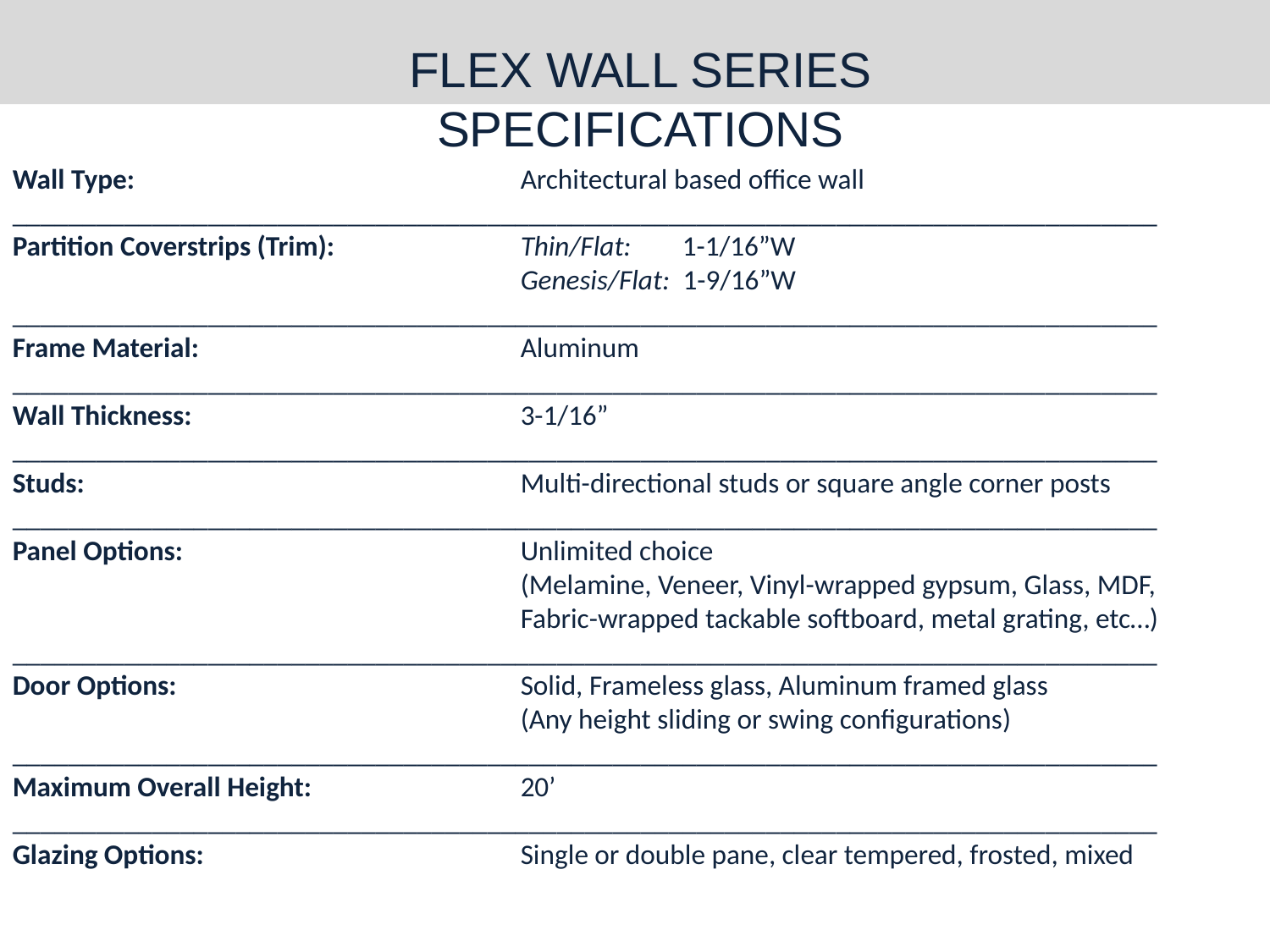

FLEX WALL SERIES SPECIFICATIONS
Wall Type:				Architectural based office wall
__________________________________________________________________________________
Partition Coverstrips (Trim):		Thin/Flat:        1-1/16”W
				Genesis/Flat:  1-9/16”W
__________________________________________________________________________________
Frame Material:			Aluminum
__________________________________________________________________________________
Wall Thickness:			3-1/16”
__________________________________________________________________________________
Studs:				Multi-directional studs or square angle corner posts
__________________________________________________________________________________
Panel Options:			Unlimited choice
				(Melamine, Veneer, Vinyl-wrapped gypsum, Glass, MDF, 				Fabric-wrapped tackable softboard, metal grating, etc…)
__________________________________________________________________________________
Door Options:			Solid, Frameless glass, Aluminum framed glass
				(Any height sliding or swing configurations)
__________________________________________________________________________________
Maximum Overall Height:		20’
__________________________________________________________________________________
Glazing Options:			Single or double pane, clear tempered, frosted, mixed